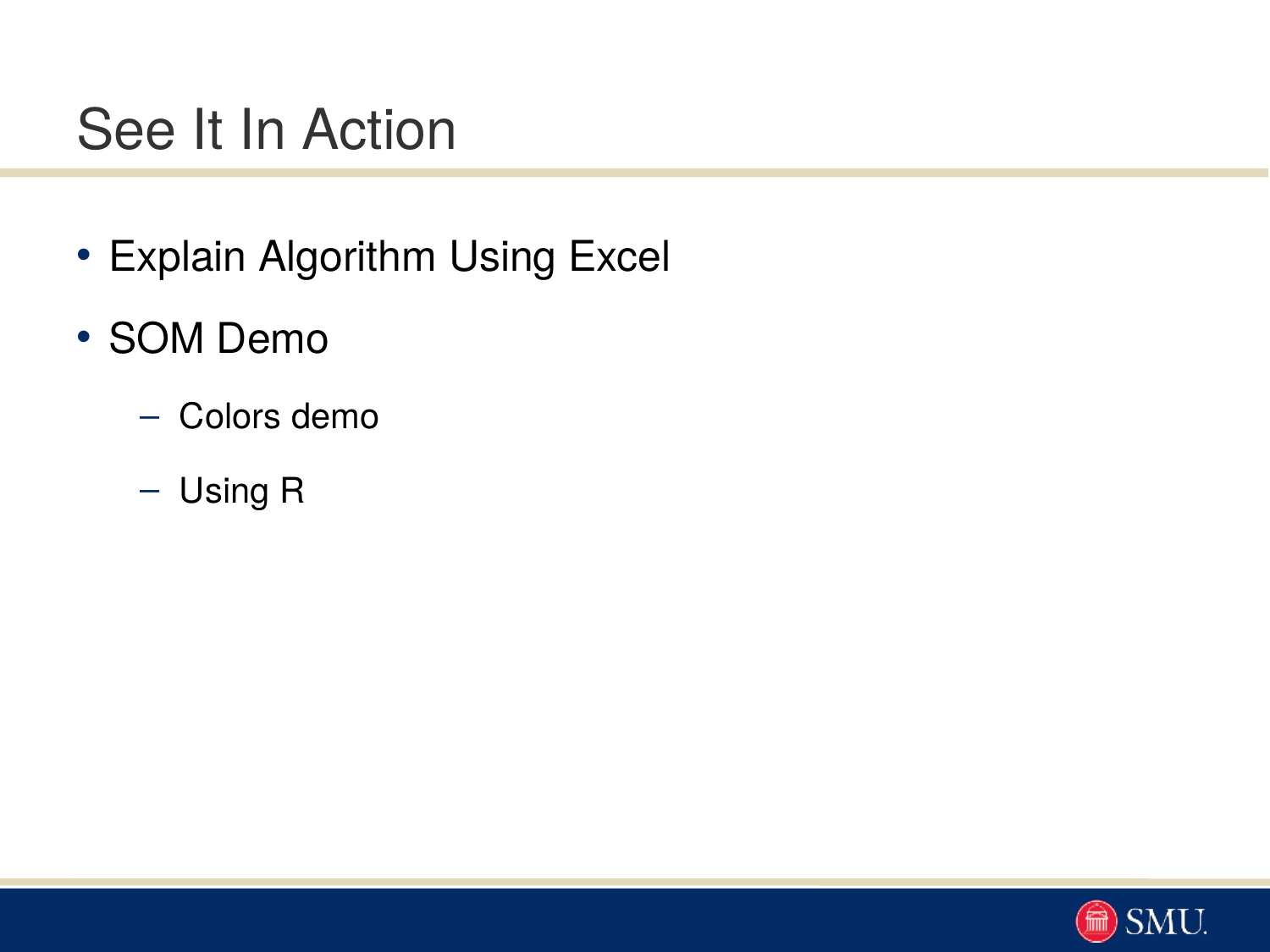

# See It In Action
Explain Algorithm Using Excel
SOM Demo
Colors demo
Using R